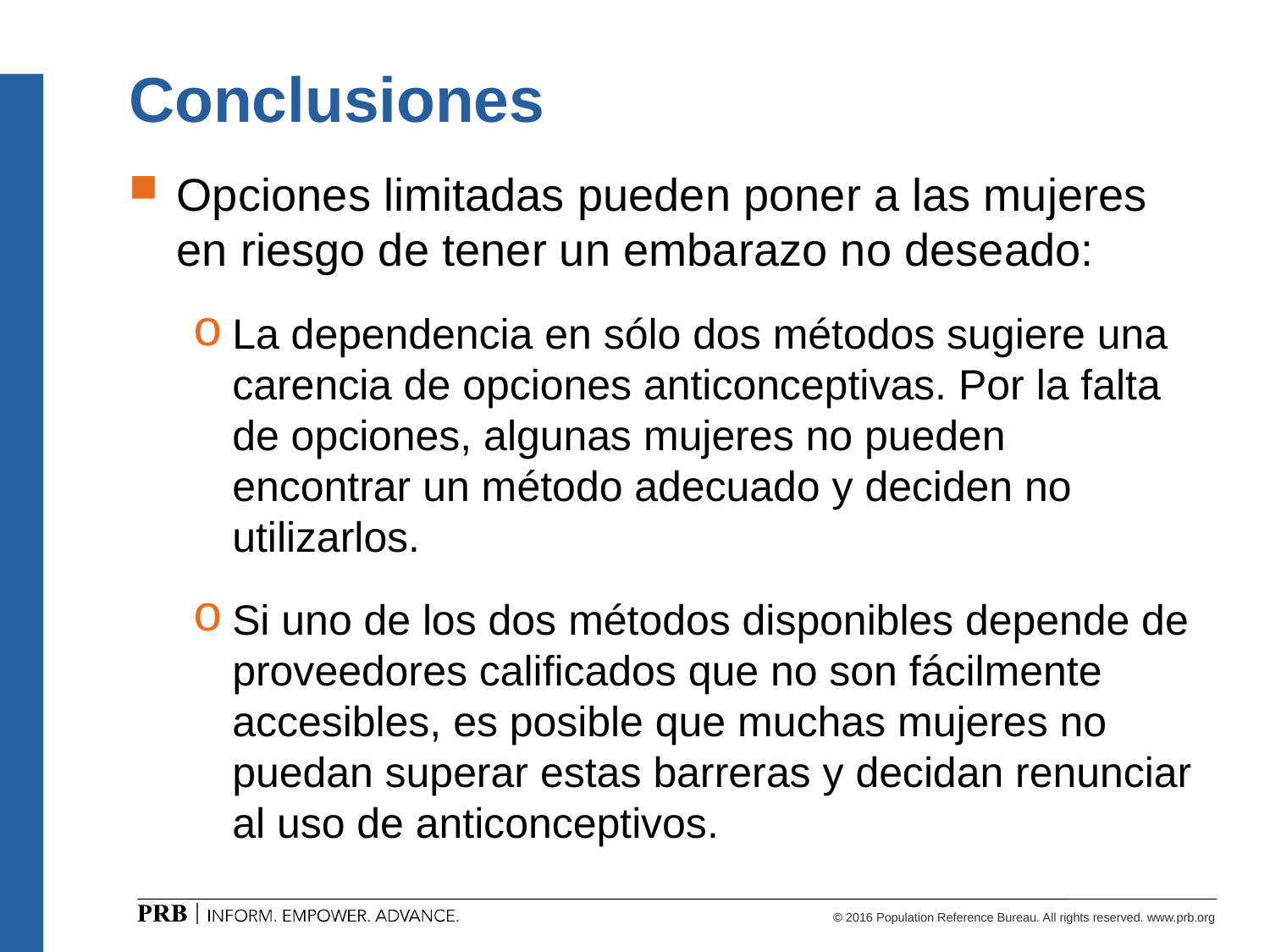

# Conclusiones
Opciones limitadas pueden poner a las mujeres en riesgo de tener un embarazo no deseado:
La dependencia en sólo dos métodos sugiere una carencia de opciones anticonceptivas. Por la falta de opciones, algunas mujeres no pueden encontrar un método adecuado y deciden no utilizarlos.
Si uno de los dos métodos disponibles depende de proveedores calificados que no son fácilmente accesibles, es posible que muchas mujeres no puedan superar estas barreras y decidan renunciar al uso de anticonceptivos.